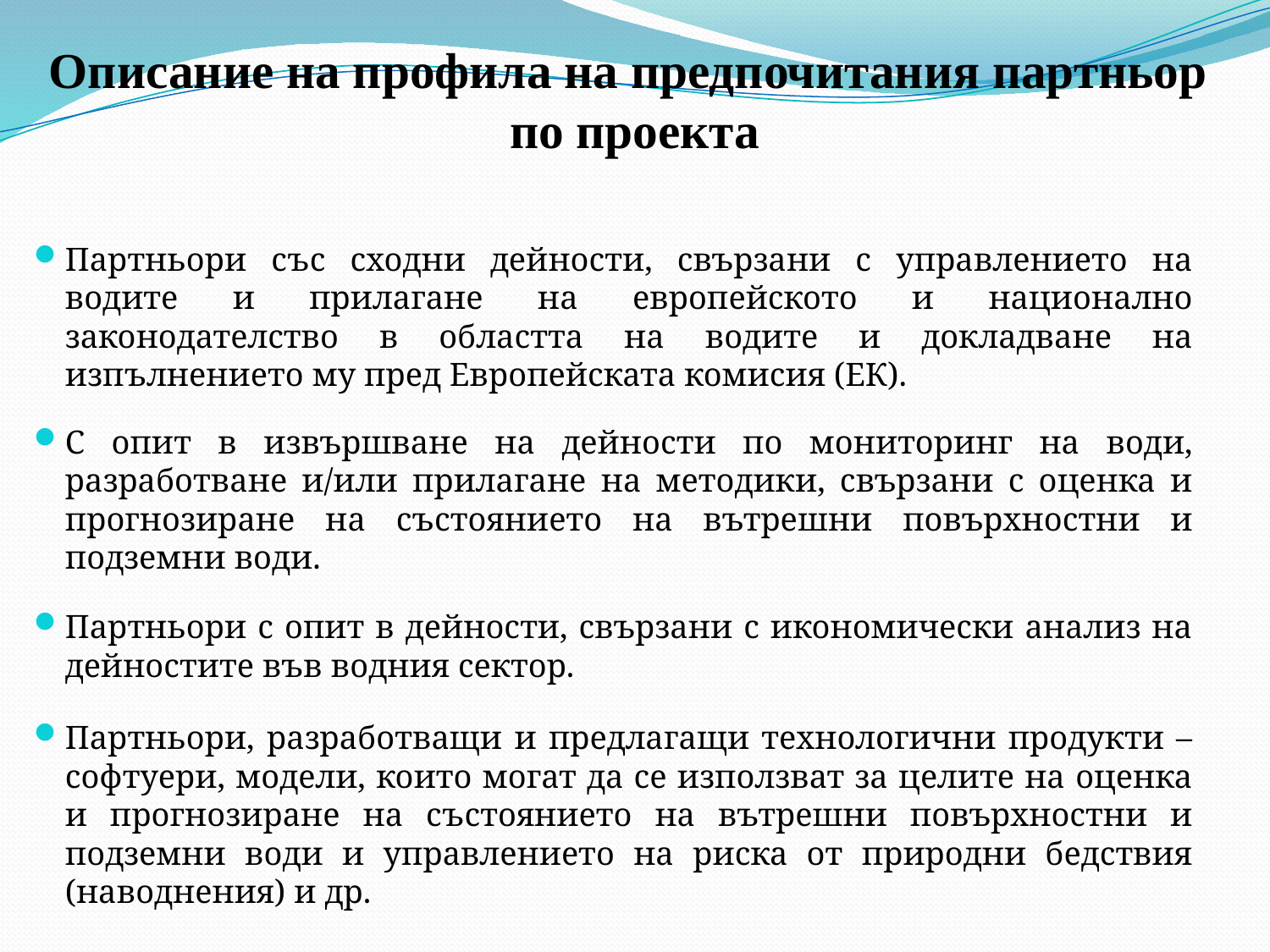

# Описание на профила на предпочитания партньор по проекта
Партньори със сходни дейности, свързани с управлението на водите и прилагане на европейското и национално законодателство в областта на водите и докладване на изпълнението му пред Европейската комисия (ЕК).

С опит в извършване на дейности по мониторинг на води, разработване и/или прилагане на методики, свързани с оценка и прогнозиране на състоянието на вътрешни повърхностни и подземни води.

Партньори с опит в дейности, свързани с икономически анализ на дейностите във водния сектор.

Партньори, разработващи и предлагащи технологични продукти – софтуери, модели, които могат да се използват за целите на оценка и прогнозиране на състоянието на вътрешни повърхностни и подземни води и управлението на риска от природни бедствия (наводнения) и др.